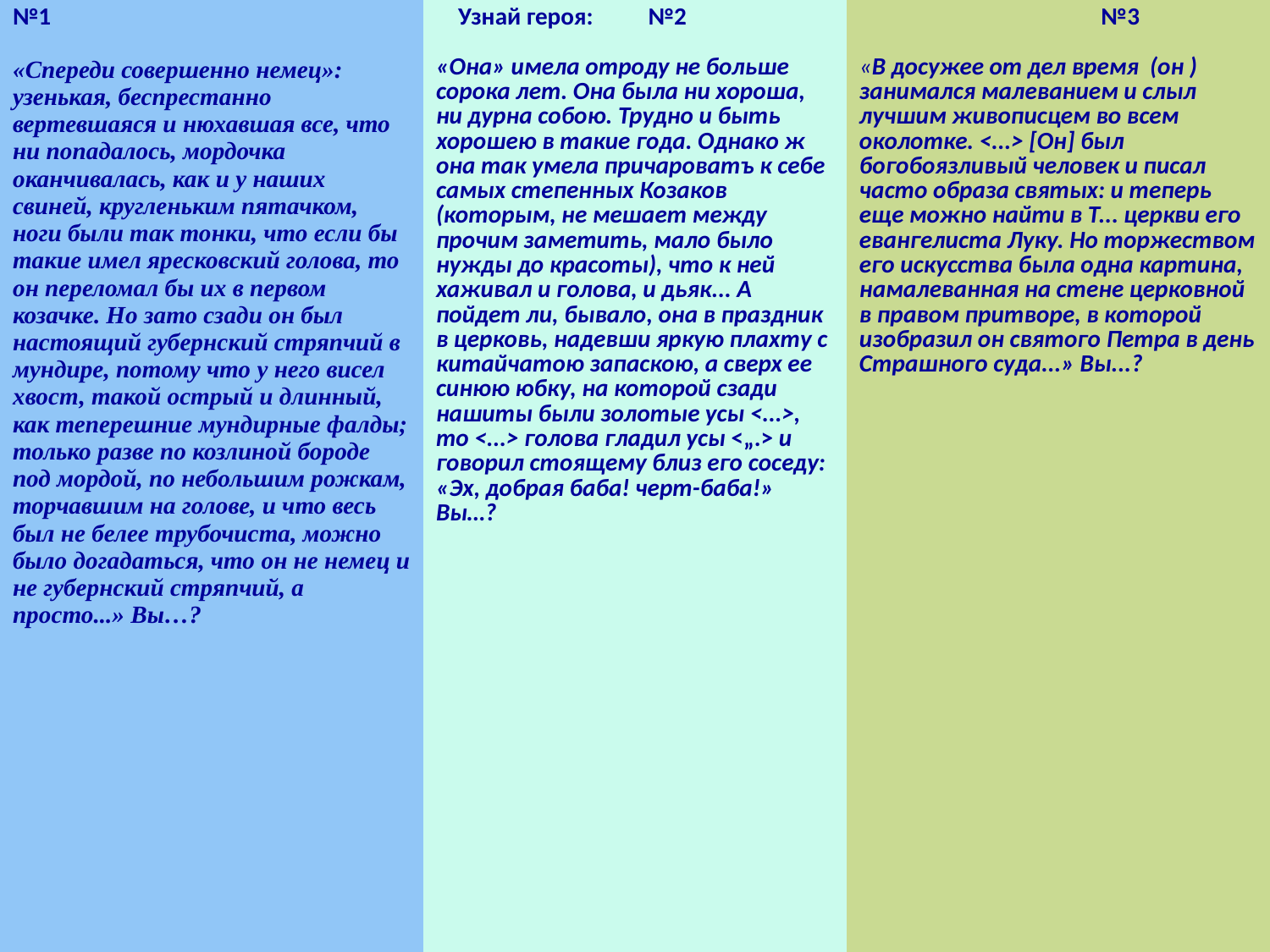

| №1 «Спереди совершенно немец»: узенькая, беспрестанно вертевшаяся и нюхавшая все, что ни попадалось, мордочка оканчивалась, как и у наших свиней, кругленьким пятачком, ноги были так тонки, что если бы такие имел яресковский голова, то он переломал бы их в первом козачке. Но зато сзади он был настоящий губернский стряпчий в мундире, потому что у него висел хвост, такой острый и длинный, как теперешние мундирные фалды; только разве по козлиной бороде под мордой, по небольшим рожкам, торчавшим на голове, и что весь был не белее трубочиста, можно было догадаться, что он не немец и не губернский стряпчий, а просто...» Вы…? | Узнай героя: №2 «Она» имела отроду не больше сорока лет. Она была ни хороша, ни дурна собою. Трудно и быть хорошею в такие года. Однако ж она так умела причароватъ к себе самых степенных Козаков (которым, не мешает между прочим заметить, мало было нужды до красоты), что к ней хаживал и голова, и дьяк... А пойдет ли, бывало, она в праздник в церковь, надевши яркую плахту с китайчатою запаскою, а сверх ее синюю юбку, на которой сзади нашиты были золотые усы <...>, то <...> голова гладил усы <„.> и говорил стоящему близ его соседу: «Эх, добрая баба! черт-баба!» Вы…? | №3 «В досужее от дел время (он ) занимался малеванием и слыл лучшим живописцем во всем околотке. <...> [Он] был богобоязливый человек и писал часто образа святых: и теперь еще можно найти в Т... церкви его евангелиста Луку. Но торжеством его искусства была одна картина, намалеванная на стене церковной в правом притворе, в которой изобразил он святого Петра в день Страшного суда...» Вы...? |
| --- | --- | --- |